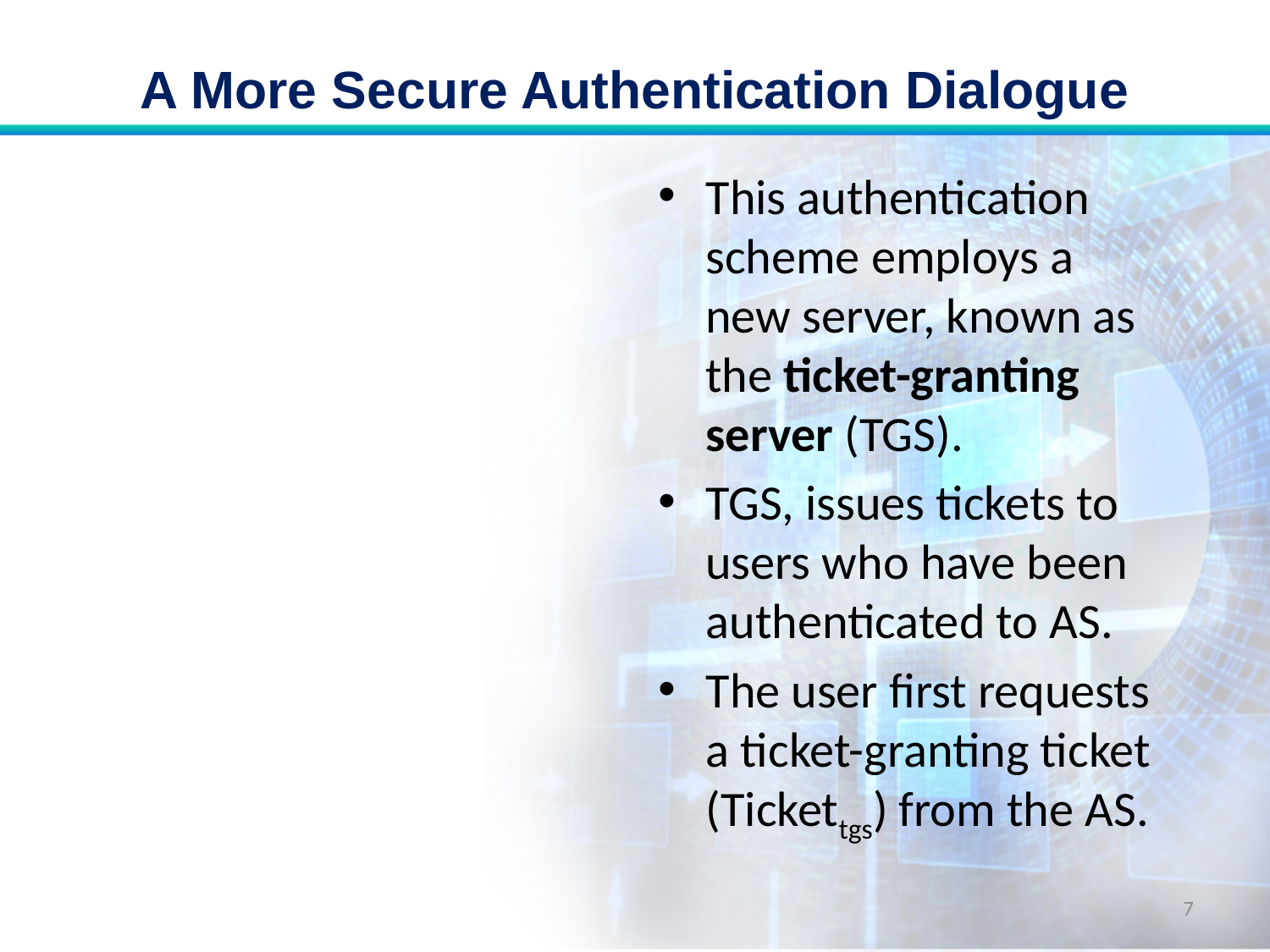

# A More Secure Authentication Dialogue
This authentication scheme employs a new server, known as the ticket-granting server (TGS).
TGS, issues tickets to users who have been authenticated to AS.
The user first requests a ticket-granting ticket (Tickettgs) from the AS.

7